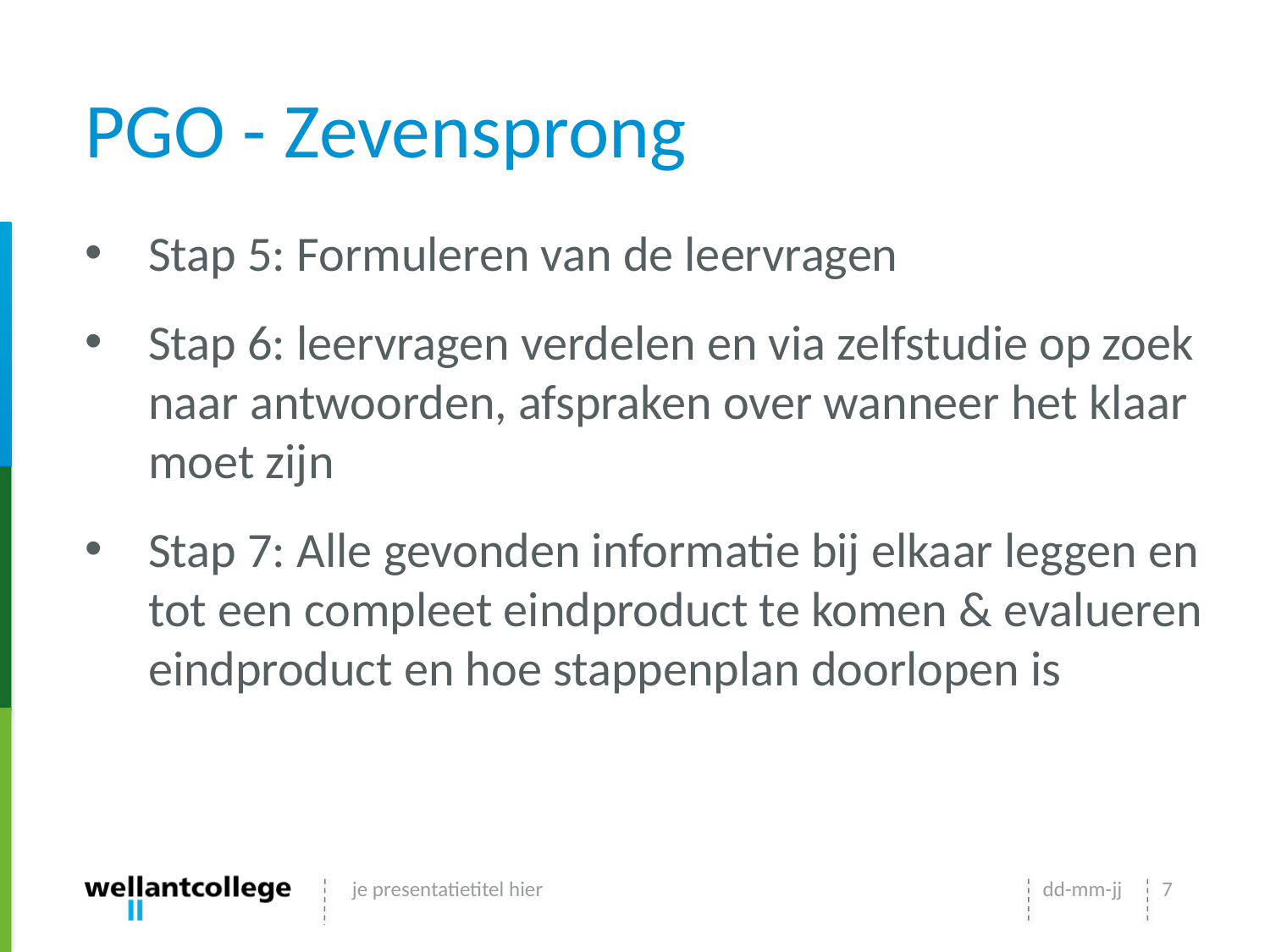

# PGO - Zevensprong
Stap 5: Formuleren van de leervragen

Stap 6: leervragen verdelen en via zelfstudie op zoek naar antwoorden, afspraken over wanneer het klaar moet zijn

Stap 7: Alle gevonden informatie bij elkaar leggen en tot een compleet eindproduct te komen & evalueren eindproduct en hoe stappenplan doorlopen is

je presentatietitel hier
dd-mm-jj
7